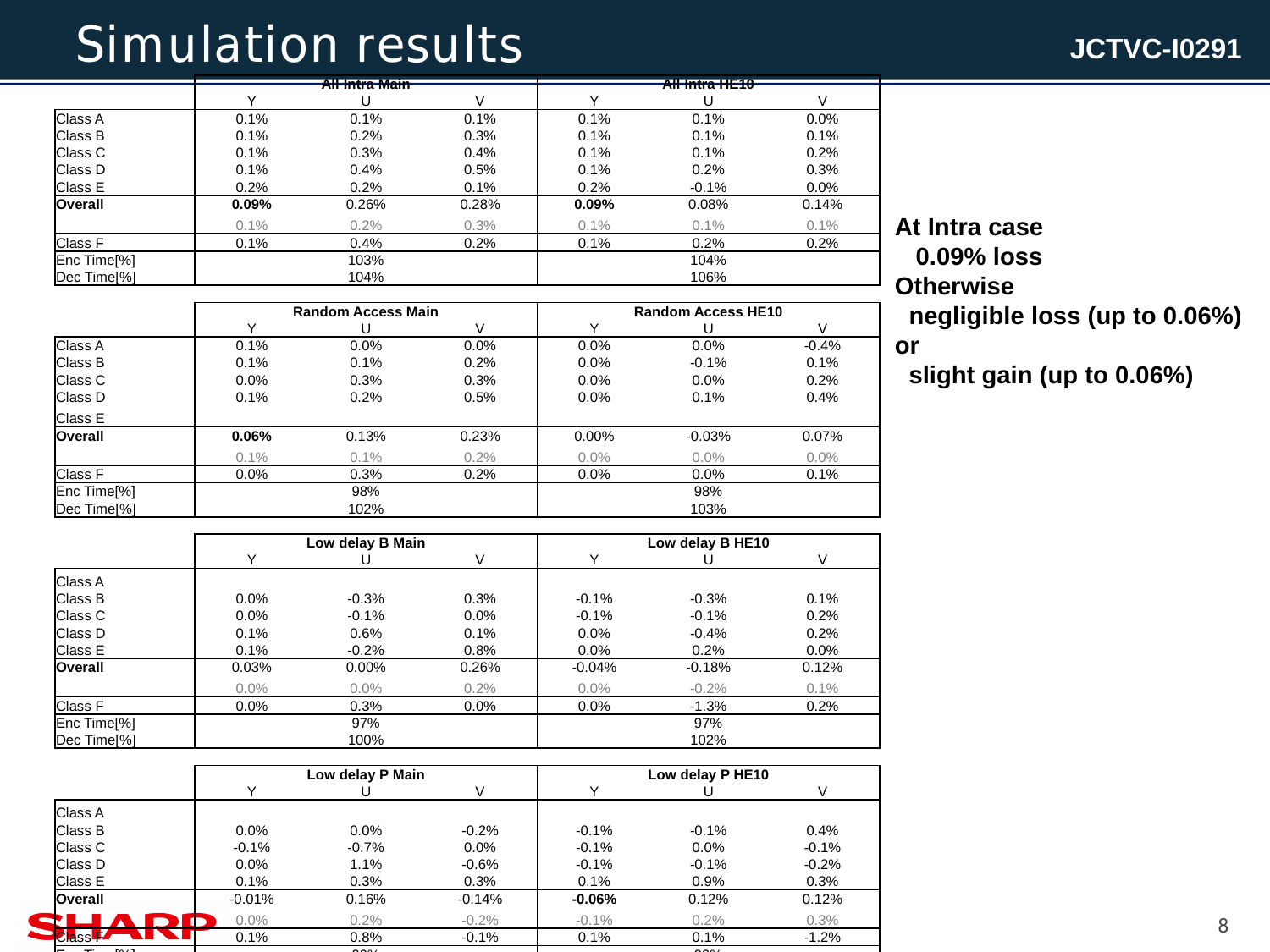

# Simulation results
|  | All Intra Main |  |  | All Intra HE10 |  |  |
| --- | --- | --- | --- | --- | --- | --- |
|  | Y | U | V | Y | U | V |
| Class A | 0.1% | 0.1% | 0.1% | 0.1% | 0.1% | 0.0% |
| Class B | 0.1% | 0.2% | 0.3% | 0.1% | 0.1% | 0.1% |
| Class C | 0.1% | 0.3% | 0.4% | 0.1% | 0.1% | 0.2% |
| Class D | 0.1% | 0.4% | 0.5% | 0.1% | 0.2% | 0.3% |
| Class E | 0.2% | 0.2% | 0.1% | 0.2% | -0.1% | 0.0% |
| Overall | 0.09% | 0.26% | 0.28% | 0.09% | 0.08% | 0.14% |
|  | 0.1% | 0.2% | 0.3% | 0.1% | 0.1% | 0.1% |
| Class F | 0.1% | 0.4% | 0.2% | 0.1% | 0.2% | 0.2% |
| Enc Time[%] | 103% |  |  | 104% |  |  |
| Dec Time[%] | 104% |  |  | 106% |  |  |
|  |  |  |  |  |  |  |
|  | Random Access Main |  |  | Random Access HE10 |  |  |
|  | Y | U | V | Y | U | V |
| Class A | 0.1% | 0.0% | 0.0% | 0.0% | 0.0% | -0.4% |
| Class B | 0.1% | 0.1% | 0.2% | 0.0% | -0.1% | 0.1% |
| Class C | 0.0% | 0.3% | 0.3% | 0.0% | 0.0% | 0.2% |
| Class D | 0.1% | 0.2% | 0.5% | 0.0% | 0.1% | 0.4% |
| Class E |  |  |  |  |  |  |
| Overall | 0.06% | 0.13% | 0.23% | 0.00% | -0.03% | 0.07% |
|  | 0.1% | 0.1% | 0.2% | 0.0% | 0.0% | 0.0% |
| Class F | 0.0% | 0.3% | 0.2% | 0.0% | 0.0% | 0.1% |
| Enc Time[%] | 98% |  |  | 98% |  |  |
| Dec Time[%] | 102% |  |  | 103% |  |  |
|  |  |  |  |  |  |  |
|  | Low delay B Main |  |  | Low delay B HE10 |  |  |
|  | Y | U | V | Y | U | V |
| Class A |  |  |  |  |  |  |
| Class B | 0.0% | -0.3% | 0.3% | -0.1% | -0.3% | 0.1% |
| Class C | 0.0% | -0.1% | 0.0% | -0.1% | -0.1% | 0.2% |
| Class D | 0.1% | 0.6% | 0.1% | 0.0% | -0.4% | 0.2% |
| Class E | 0.1% | -0.2% | 0.8% | 0.0% | 0.2% | 0.0% |
| Overall | 0.03% | 0.00% | 0.26% | -0.04% | -0.18% | 0.12% |
|  | 0.0% | 0.0% | 0.2% | 0.0% | -0.2% | 0.1% |
| Class F | 0.0% | 0.3% | 0.0% | 0.0% | -1.3% | 0.2% |
| Enc Time[%] | 97% |  |  | 97% |  |  |
| Dec Time[%] | 100% |  |  | 102% |  |  |
|  |  |  |  |  |  |  |
|  | Low delay P Main |  |  | Low delay P HE10 |  |  |
|  | Y | U | V | Y | U | V |
| Class A |  |  |  |  |  |  |
| Class B | 0.0% | 0.0% | -0.2% | -0.1% | -0.1% | 0.4% |
| Class C | -0.1% | -0.7% | 0.0% | -0.1% | 0.0% | -0.1% |
| Class D | 0.0% | 1.1% | -0.6% | -0.1% | -0.1% | -0.2% |
| Class E | 0.1% | 0.3% | 0.3% | 0.1% | 0.9% | 0.3% |
| Overall | -0.01% | 0.16% | -0.14% | -0.06% | 0.12% | 0.12% |
|  | 0.0% | 0.2% | -0.2% | -0.1% | 0.2% | 0.3% |
| Class F | 0.1% | 0.8% | -0.1% | 0.1% | 0.1% | -1.2% |
| Enc Time[%] | 99% |  |  | 99% |  |  |
| Dec Time[%] | 100% |  |  | 103% |  |  |
At Intra case
   0.09% loss
Otherwise
  negligible loss (up to 0.06%)
or
  slight gain (up to 0.06%)
8